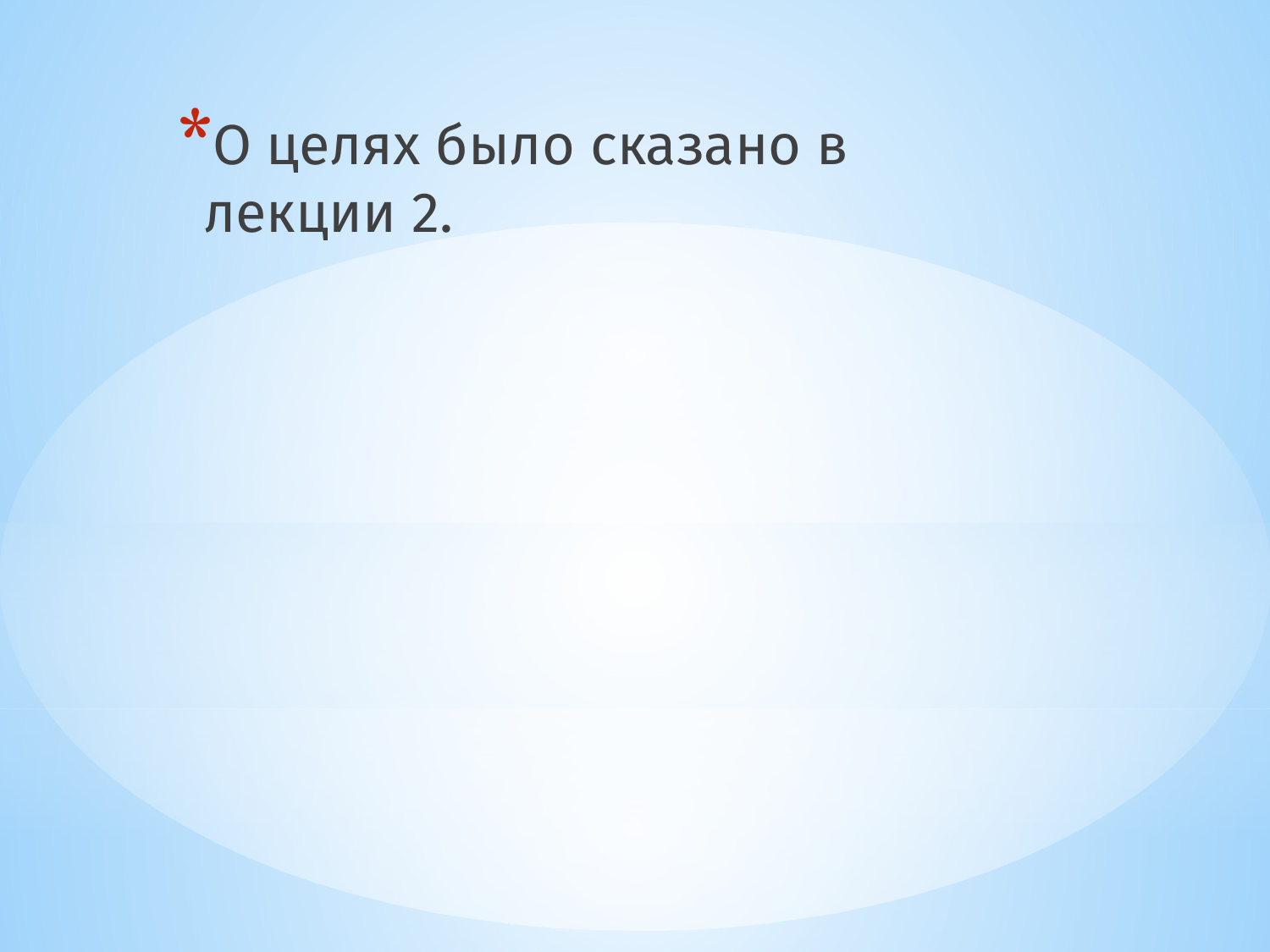

О целях было сказано в лекции 2.
#